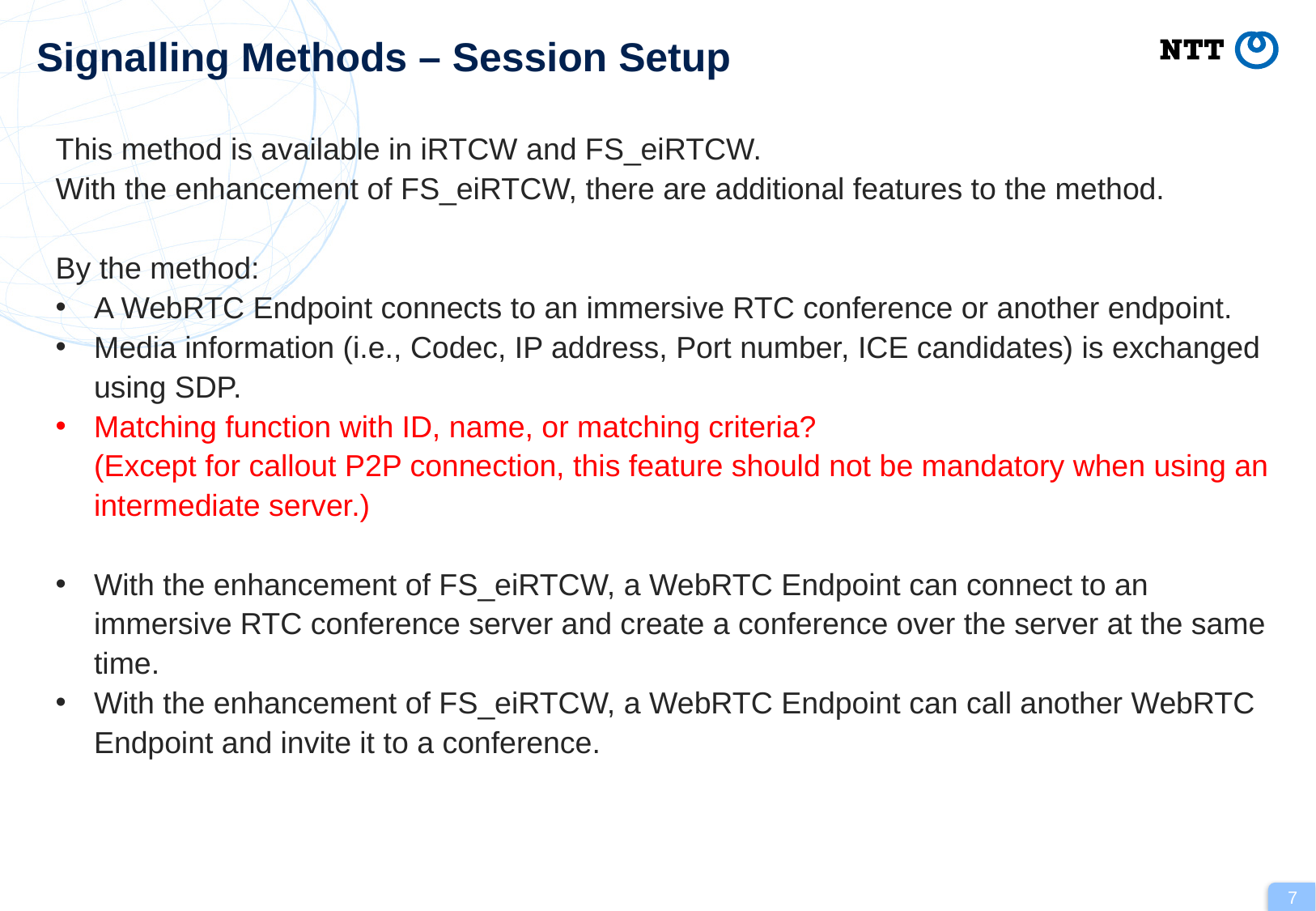

# Signalling Methods – Session Setup
This method is available in iRTCW and FS_eiRTCW.
With the enhancement of FS_eiRTCW, there are additional features to the method.

By the method:
A WebRTC Endpoint connects to an immersive RTC conference or another endpoint.
Media information (i.e., Codec, IP address, Port number, ICE candidates) is exchanged using SDP.
Matching function with ID, name, or matching criteria?
(Except for callout P2P connection, this feature should not be mandatory when using an intermediate server.)

With the enhancement of FS_eiRTCW, a WebRTC Endpoint can connect to an immersive RTC conference server and create a conference over the server at the same time.
With the enhancement of FS_eiRTCW, a WebRTC Endpoint can call another WebRTC Endpoint and invite it to a conference.